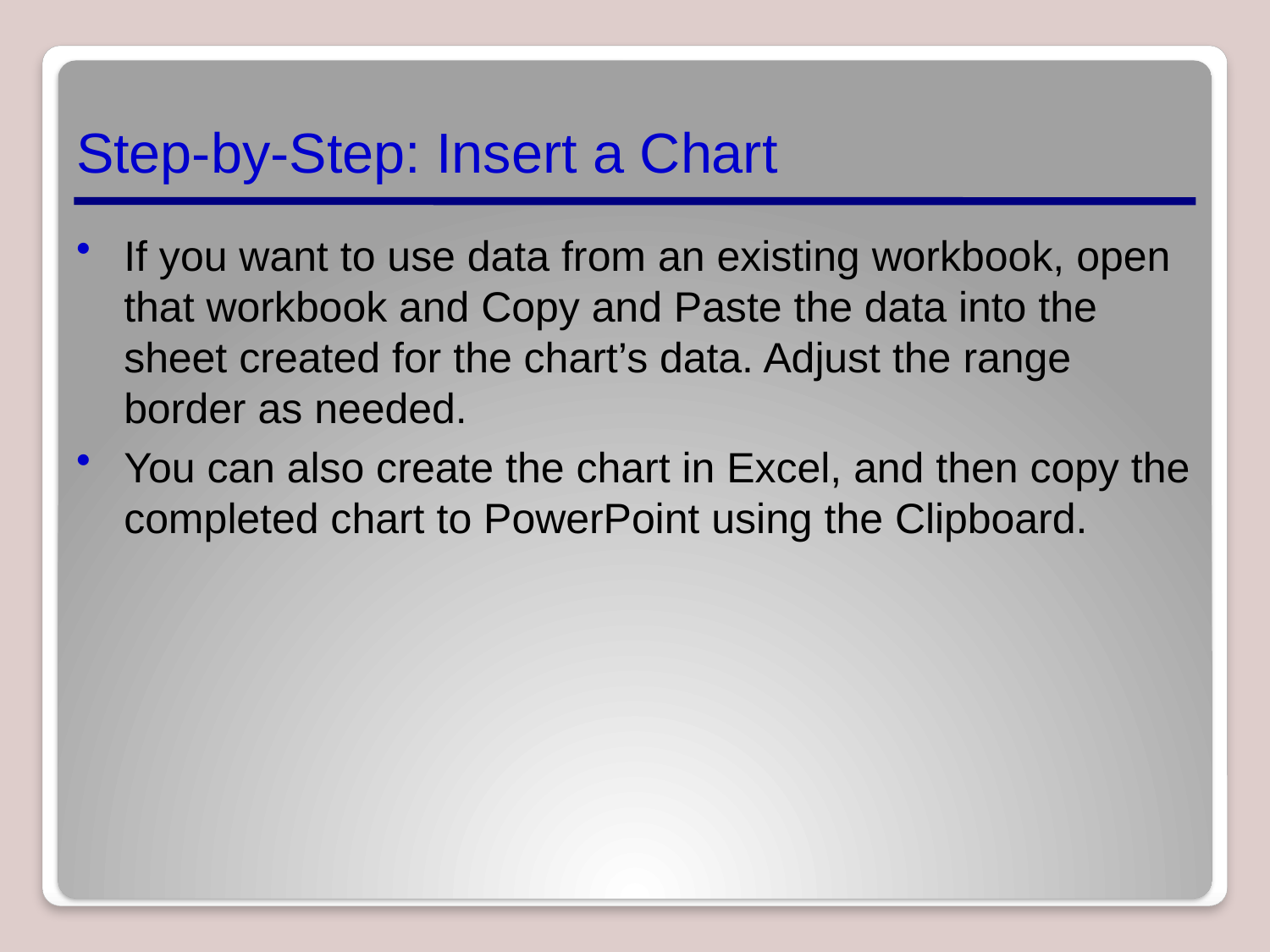

# Step-by-Step: Insert a Chart
If you want to use data from an existing workbook, open that workbook and Copy and Paste the data into the sheet created for the chart’s data. Adjust the range border as needed.
You can also create the chart in Excel, and then copy the completed chart to PowerPoint using the Clipboard.